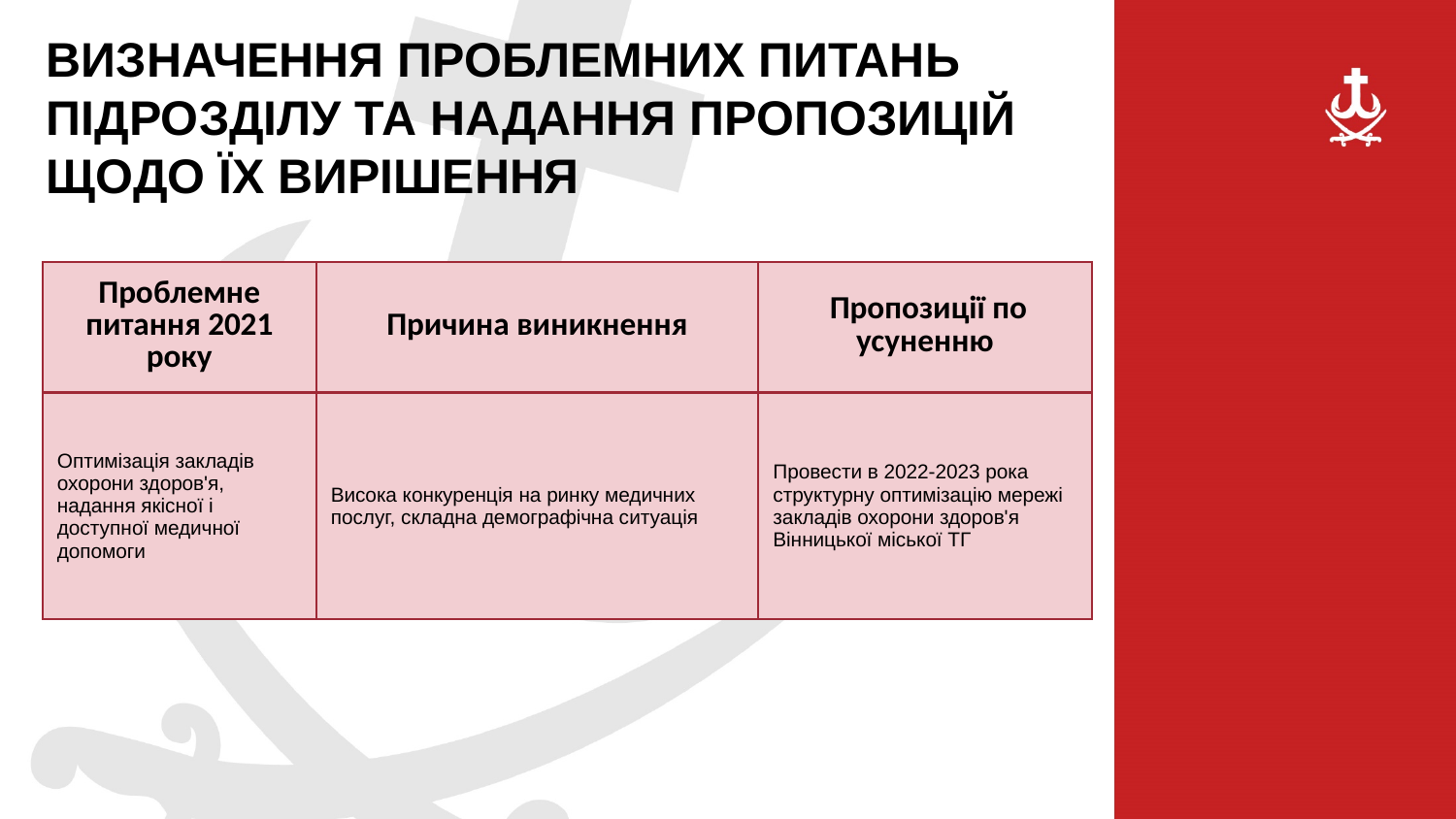

Визначення проблемних питань підрозділу та надання пропозицій щодо їх вирішення
| Проблемне питання 2021 року | Причина виникнення | Пропозиції по усуненню |
| --- | --- | --- |
| Оптимізація закладів охорони здоров'я, надання якісної і доступної медичної допомоги | Висока конкуренція на ринку медичних послуг, складна демографічна ситуація | Провести в 2022-2023 рока структурну оптимізацію мережі закладів охорони здоров'я Вінницької міської ТГ |